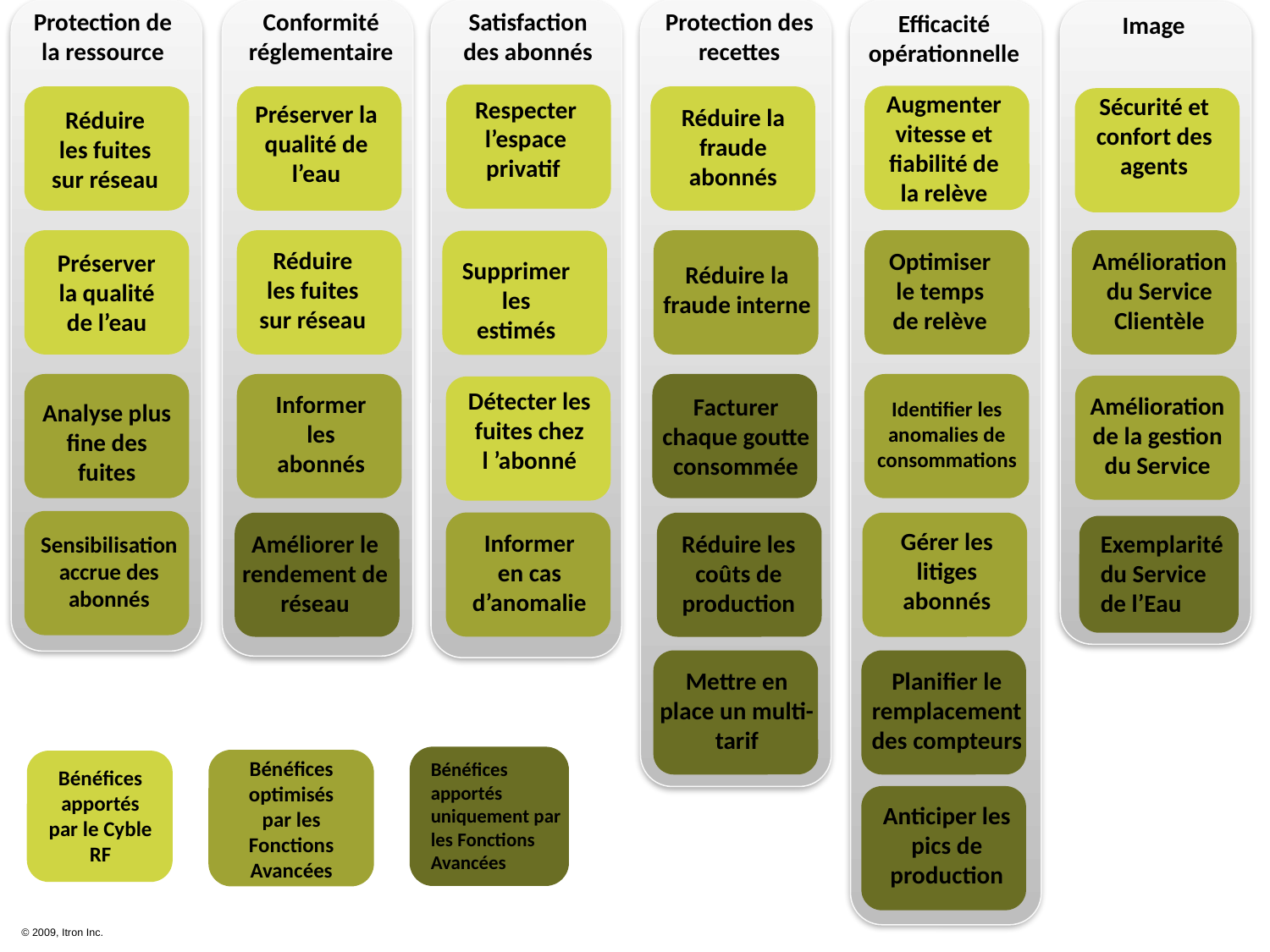

Protection de la ressource

Conformité réglementaire

Satisfaction des abonnés

Protection des recettes
Efficacité opérationnelle

Image

Augmenter vitesse et fiabilité de la relève

Sécurité et confort des agents

Réduire les fuites sur réseau

Préserver la qualité de l’eau

Réduire la fraude abonnés

Préserver la qualité de l’eau

Réduire les fuites sur réseau

Supprimer les estimés

Détecter les fuites chez l ’abonné

Bénéfices apportés par le Cyble RF

Respecter l’espace privatif

Optimiser le temps de relève
Amélioration du Service Clientèle
Réduire la fraude interne

Informer les abonnés
Amélioration de la gestion du Service
Identifier les anomalies de consommations
Analyse plus fine des fuites

Gérer les litiges abonnés
Informer en cas d’anomalie
Sensibilisation accrue des abonnés
Bénéfices optimisés par les Fonctions Avancées

Facturer chaque goutte consommée

Réduire les coûts de production
Améliorer le rendement de réseau

Planifier le remplacement des compteurs
Mettre en place un multi-tarif

Bénéfices apportés uniquement par les Fonctions Avancées

Anticiper les pics de production

Exemplarité  du Service de l’Eau